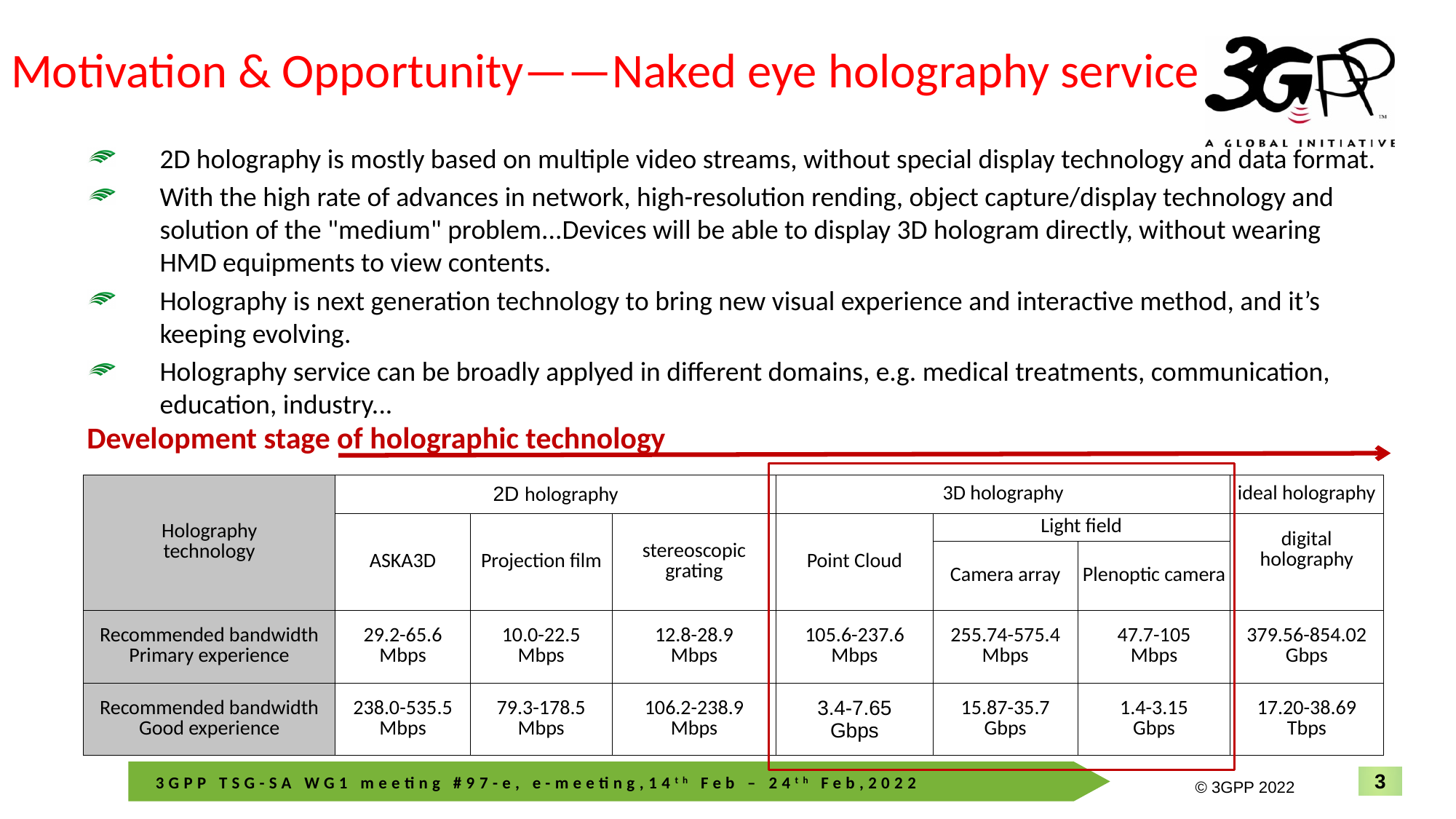

# Motivation & Opportunity——Naked eye holography service
2D holography is mostly based on multiple video streams, without special display technology and data format.
With the high rate of advances in network, high-resolution rending, object capture/display technology and solution of the "medium" problem...Devices will be able to display 3D hologram directly, without wearing HMD equipments to view contents.
Holography is next generation technology to bring new visual experience and interactive method, and it’s keeping evolving.
Holography service can be broadly applyed in different domains, e.g. medical treatments, communication, education, industry...
Development stage of holographic technology

| Holography technology | 2D holography |  |  | 3D holography |  |  | ideal holography |
| --- | --- | --- | --- | --- | --- | --- | --- |
|  | ASKA3D | Projection film | stereoscopic grating | Point Cloud | Light field |  | digital holography |
|  |  |  |  |  | Camera array | Plenoptic camera |  |
| Recommended bandwidth Primary experience | 29.2-65.6 Mbps | 10.0-22.5 Mbps | 12.8-28.9 Mbps | 105.6-237.6 Mbps | 255.74-575.4 Mbps | 47.7-105 Mbps | 379.56-854.02 Gbps |
| Recommended bandwidth Good experience | 238.0-535.5 Mbps | 79.3-178.5 Mbps | 106.2-238.9 Mbps | 3.4-7.65 Gbps | 15.87-35.7 Gbps | 1.4-3.15 Gbps | 17.20-38.69 Tbps |